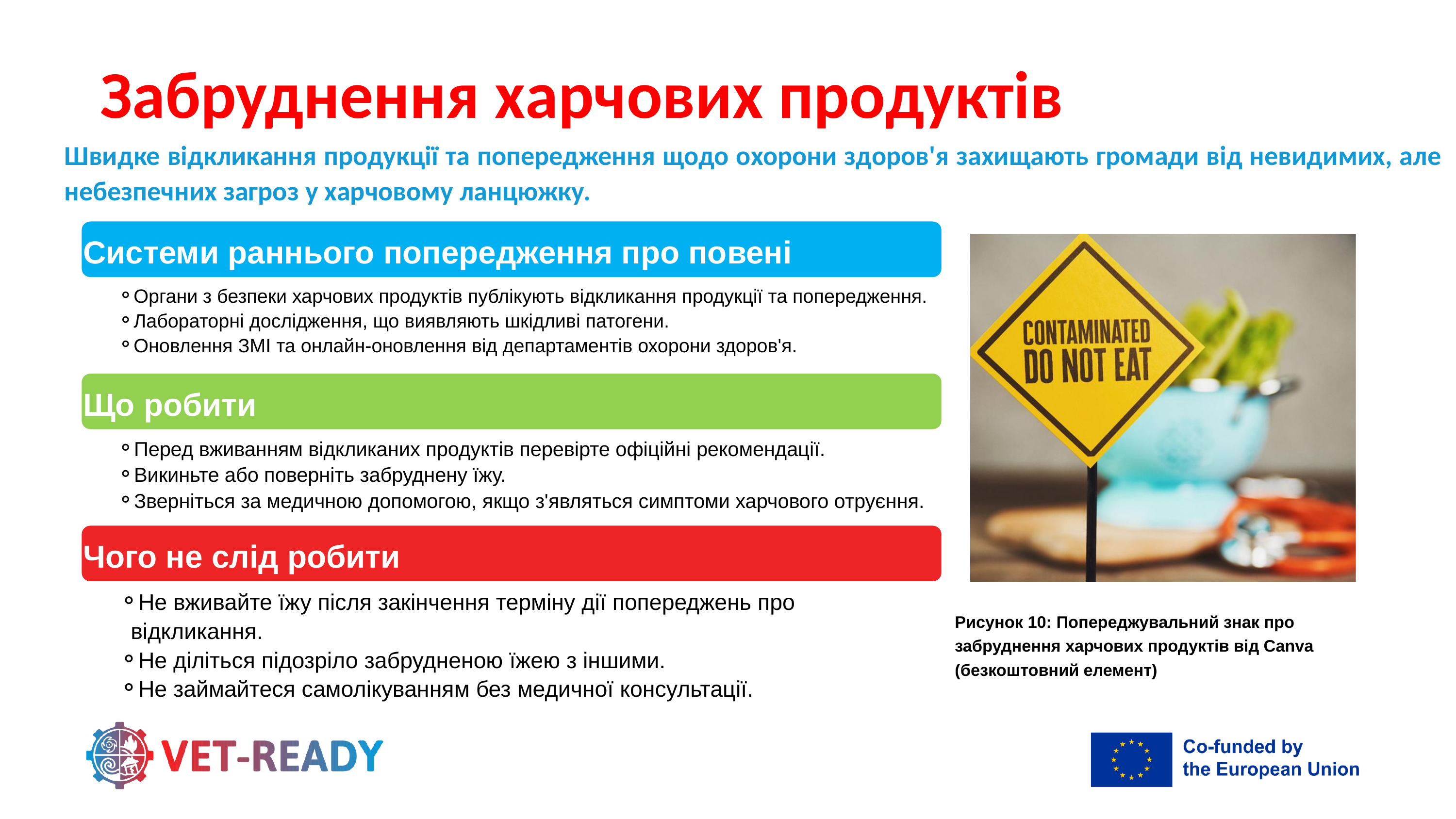

Забруднення харчових продуктів

Швидке відкликання продукції та попередження щодо охорони здоров'я захищають громади від невидимих, але небезпечних загроз у харчовому ланцюжку.

Системи раннього попередження про повені

Органи з безпеки харчових продуктів публікують відкликання продукції та попередження.
Лабораторні дослідження, що виявляють шкідливі патогени.
Оновлення ЗМІ та онлайн-оновлення від департаментів охорони здоров'я.

Що робити
Перед вживанням відкликаних продуктів перевірте офіційні рекомендації.
Викиньте або поверніть забруднену їжу.
Зверніться за медичною допомогою, якщо з'являться симптоми харчового отруєння.

Чого не слід робити
Не вживайте їжу після закінчення терміну дії попереджень про відкликання.
Не діліться підозріло забрудненою їжею з іншими.
Не займайтеся самолікуванням без медичної консультації.
Рисунок 10: Попереджувальний знак про забруднення харчових продуктів від Canva (безкоштовний елемент)